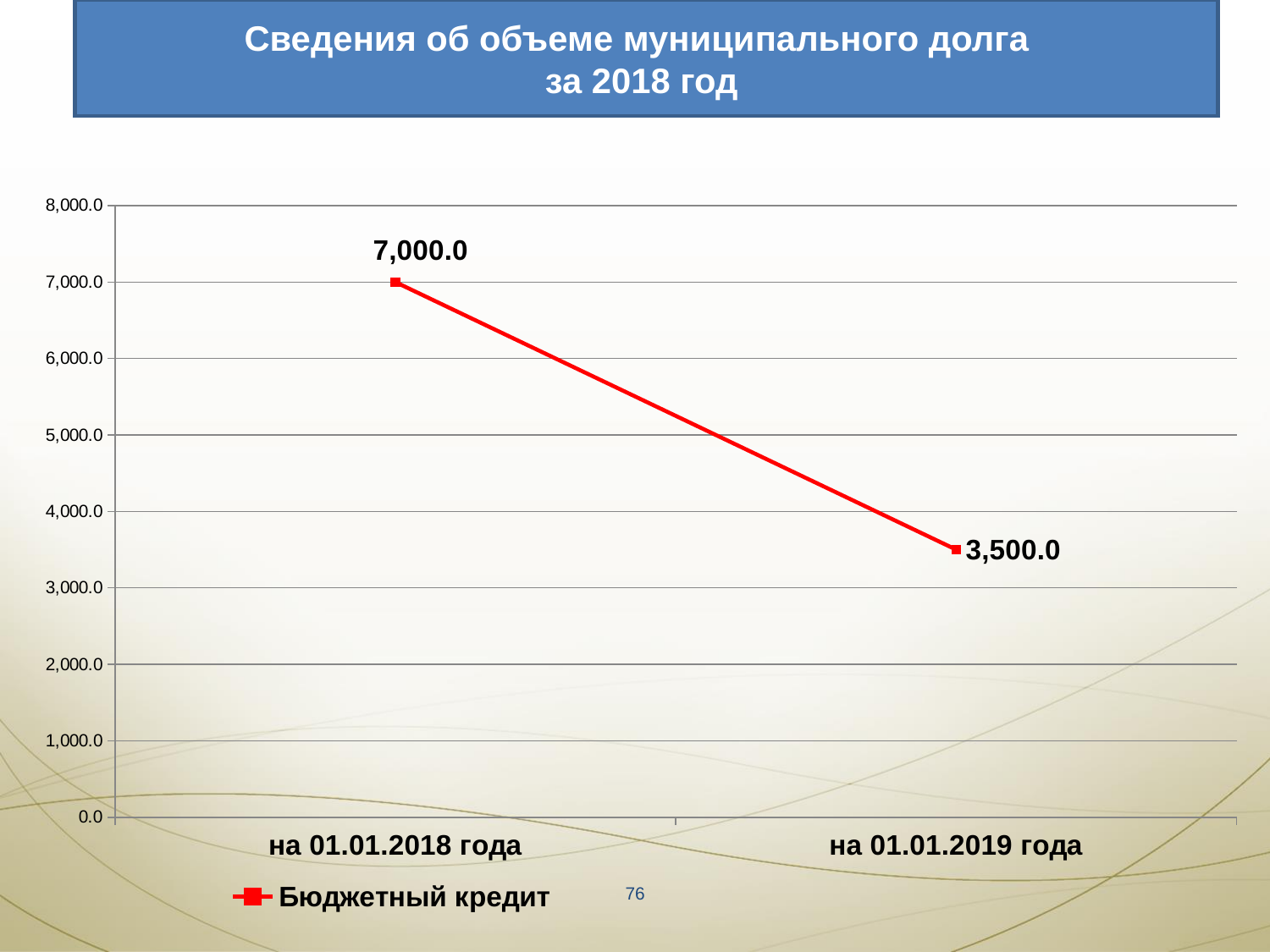

Сведения об объеме муниципального долга
за 2018 год

### Chart

| Category | Бюджетный кредит  |
|---|---|
| на 01.01.2018 года | 7000.0 |
| на 01.01.2019 года | 3500.0 |
76